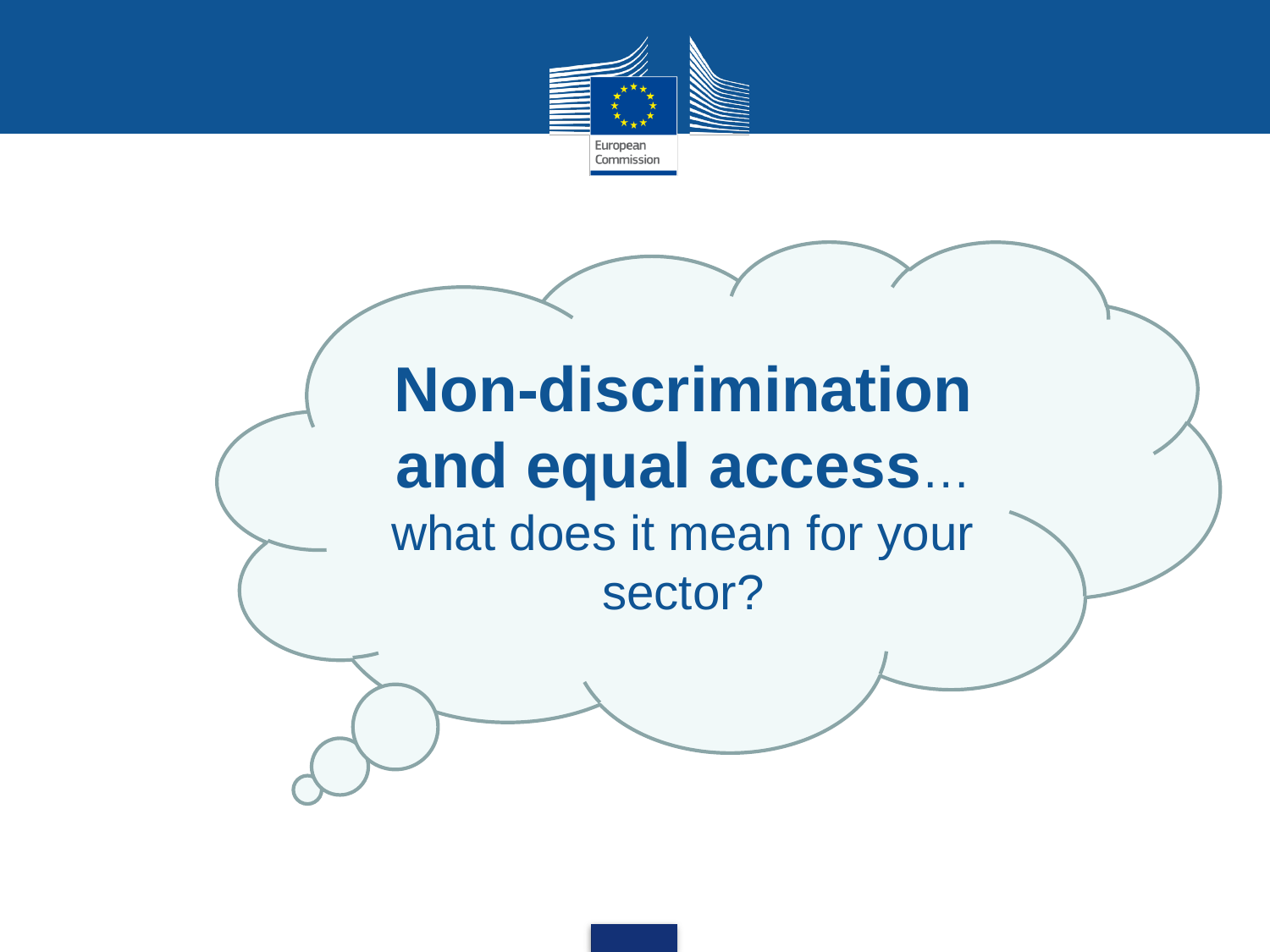

Non-discrimination and equal access… what does it mean for your sector?